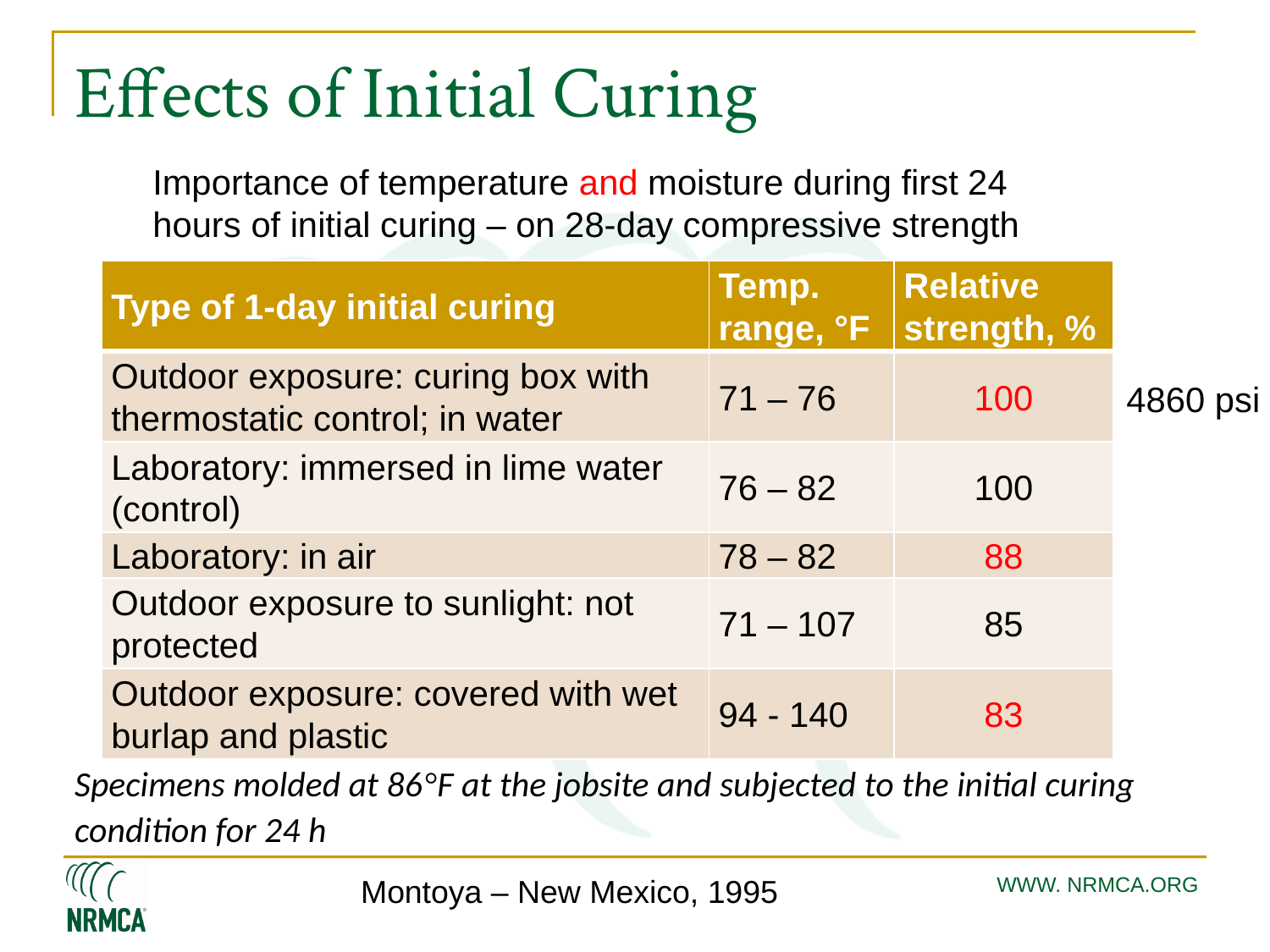

# Effects of Initial Curing
Importance of temperature and moisture during first 24 hours of initial curing – on 28-day compressive strength

| Type of 1-day initial curing | Temp. range, °F | Relative strength, % |
| --- | --- | --- |
| Outdoor exposure: curing box with thermostatic control; in water | 71 – 76 | 100 |
| Laboratory: immersed in lime water (control) | 76 – 82 | 100 |
| Laboratory: in air | 78 – 82 | 88 |
| Outdoor exposure to sunlight: not protected | 71 – 107 | 85 |
| Outdoor exposure: covered with wet burlap and plastic | 94 - 140 | 83 |
4860 psi
Specimens molded at 86°F at the jobsite and subjected to the initial curing condition for 24 h
Montoya – New Mexico, 1995